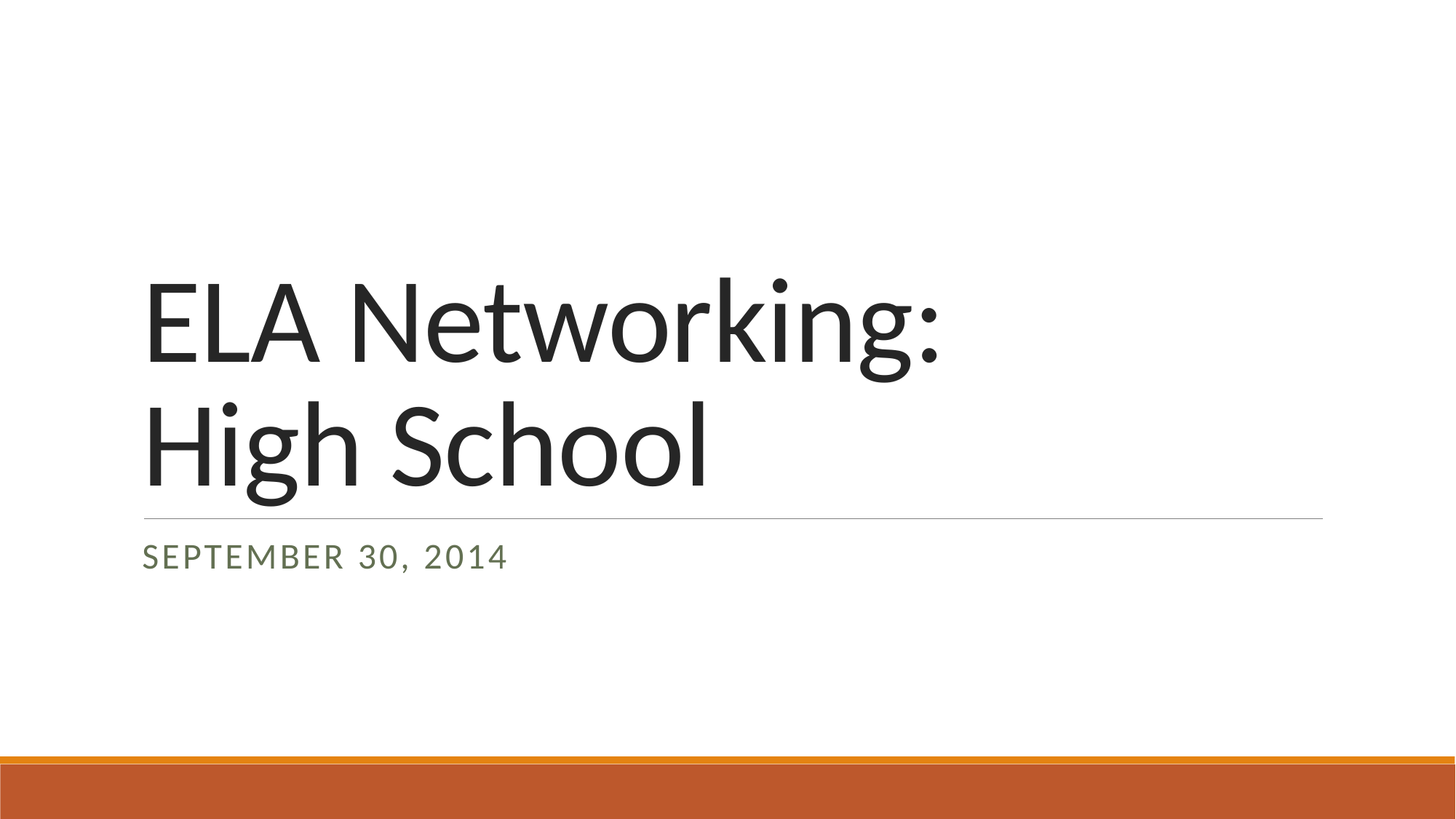

# ELA Networking: High School
September 30, 2014